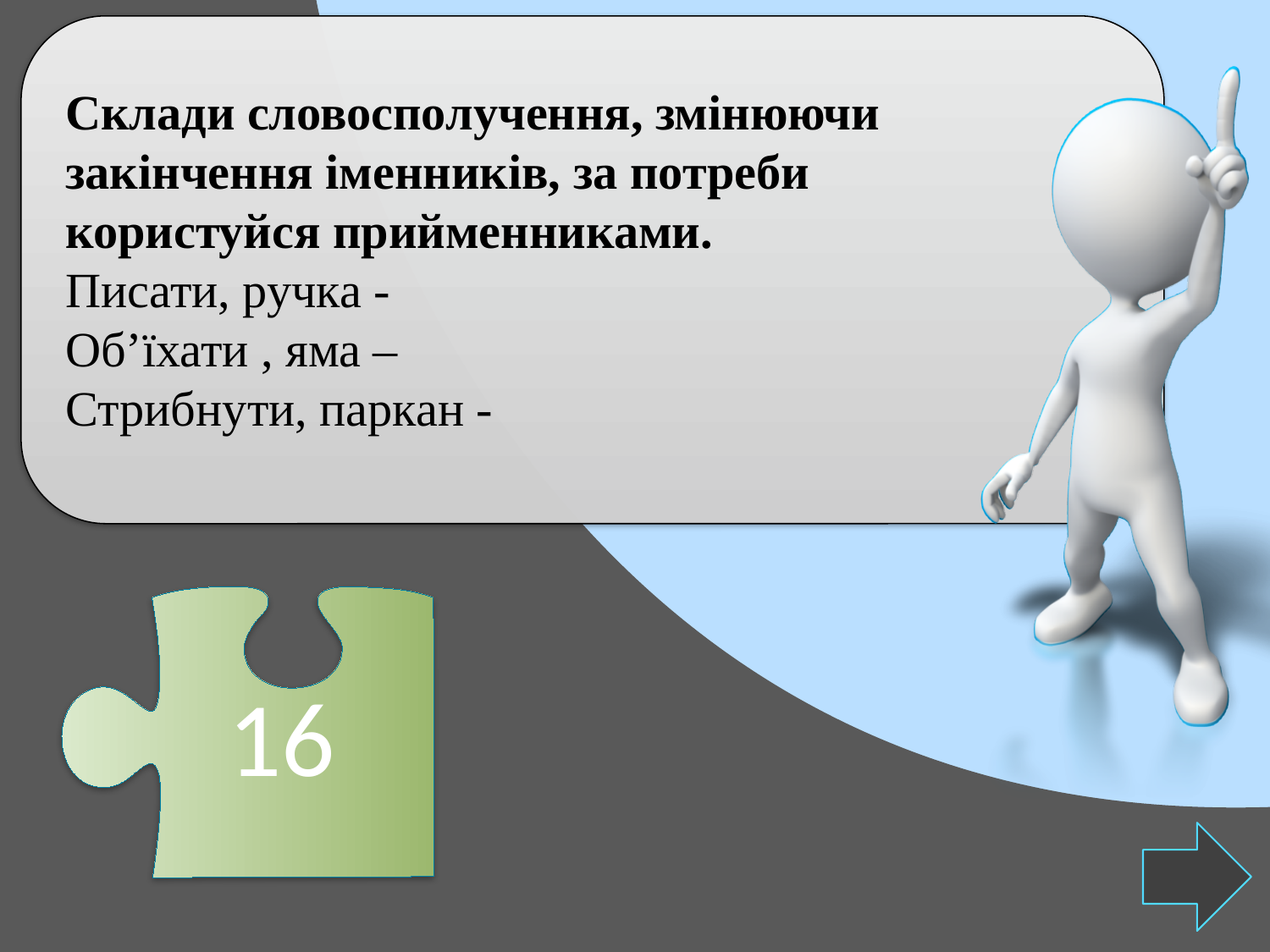

Склади словосполучення, змінюючи закінчення іменників, за потреби користуйся прийменниками.
Писати, ручка -
Об’їхати , яма –
Стрибнути, паркан -
16